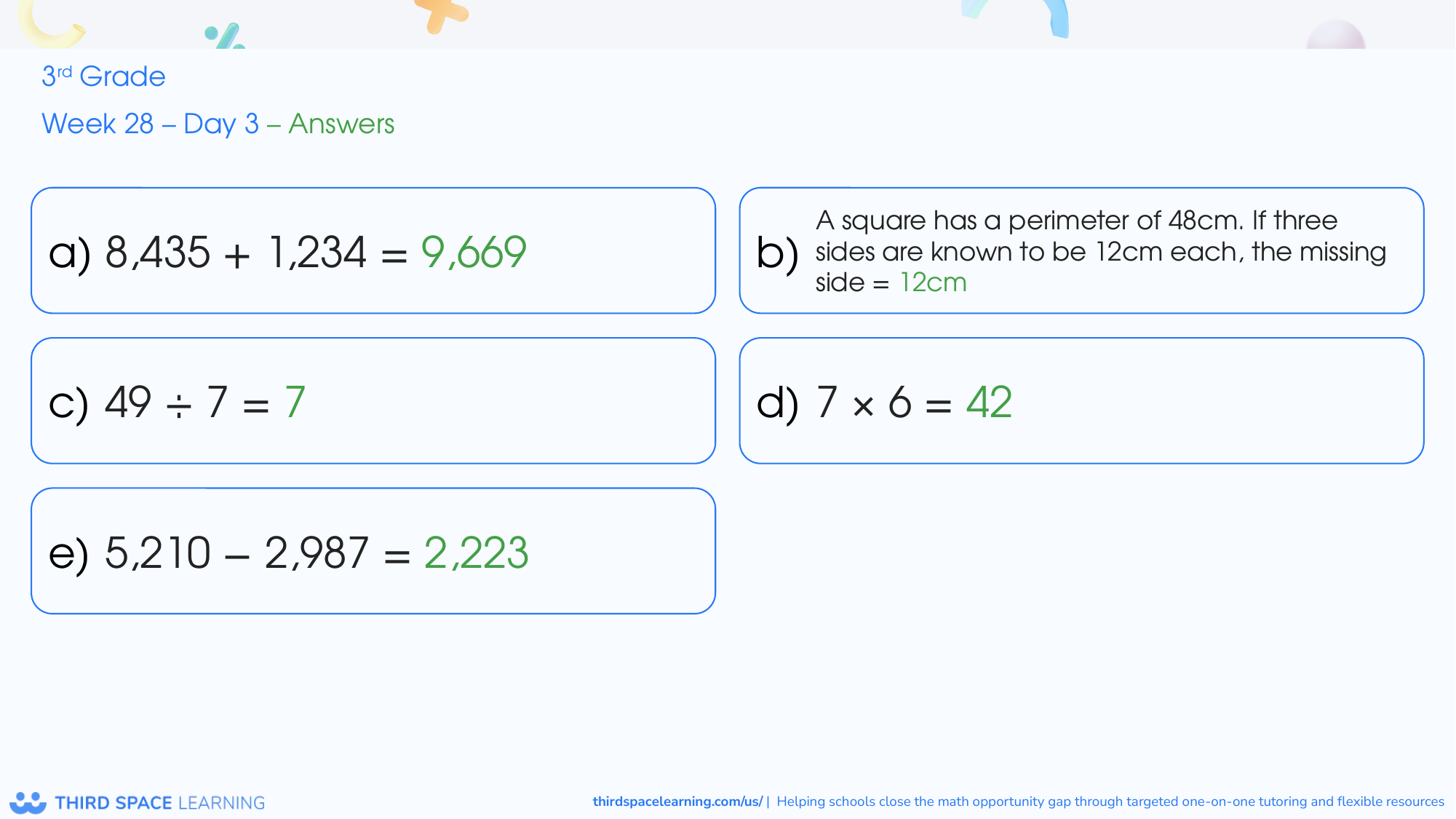

3rd Grade
Week 28 – Day 3 – Answers
8,435 + 1,234 = 9,669
A square has a perimeter of 48cm. If three sides are known to be 12cm each, the missing side = 12cm
49 ÷ 7 = 7
7 × 6 = 42
5,210 − 2,987 = 2,223